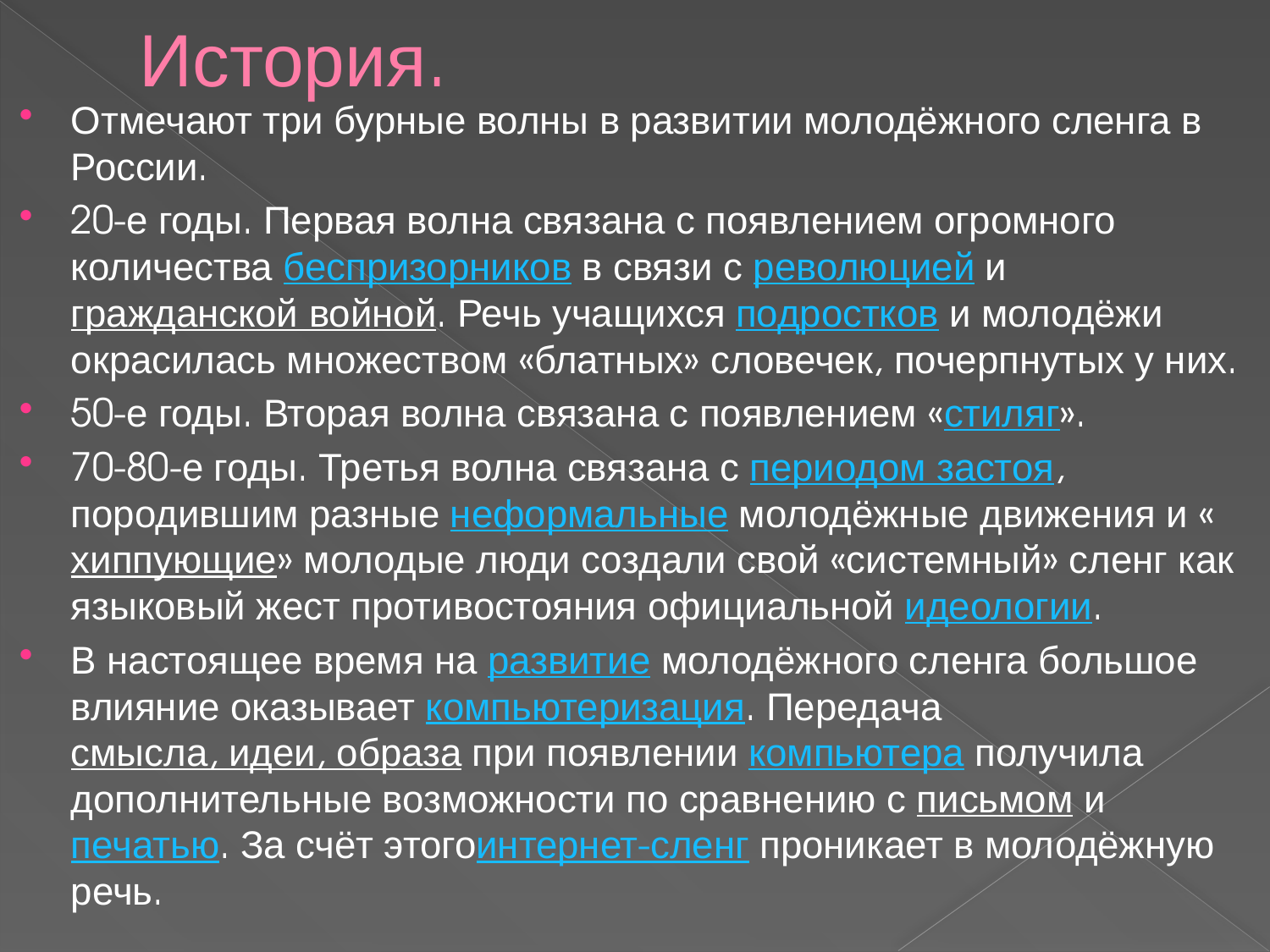

# История.
Отмечают три бурные волны в развитии молодёжного сленга в России.
20-е годы. Первая волна связана с появлением огромного количества беспризорников в связи с революцией и гражданской войной. Речь учащихся подростков и молодёжи окрасилась множеством «блатных» словечек, почерпнутых у них.
50-е годы. Вторая волна связана с появлением «стиляг».
70-80-е годы. Третья волна связана с периодом застоя, породившим разные неформальные молодёжные движения и «хиппующие» молодые люди создали свой «системный» сленг как языковый жест противостояния официальной идеологии.
В настоящее время на развитие молодёжного сленга большое влияние оказывает компьютеризация. Передача смысла, идеи, образа при появлении компьютера получила дополнительные возможности по сравнению с письмом и печатью. За счёт этогоинтернет-сленг проникает в молодёжную речь.